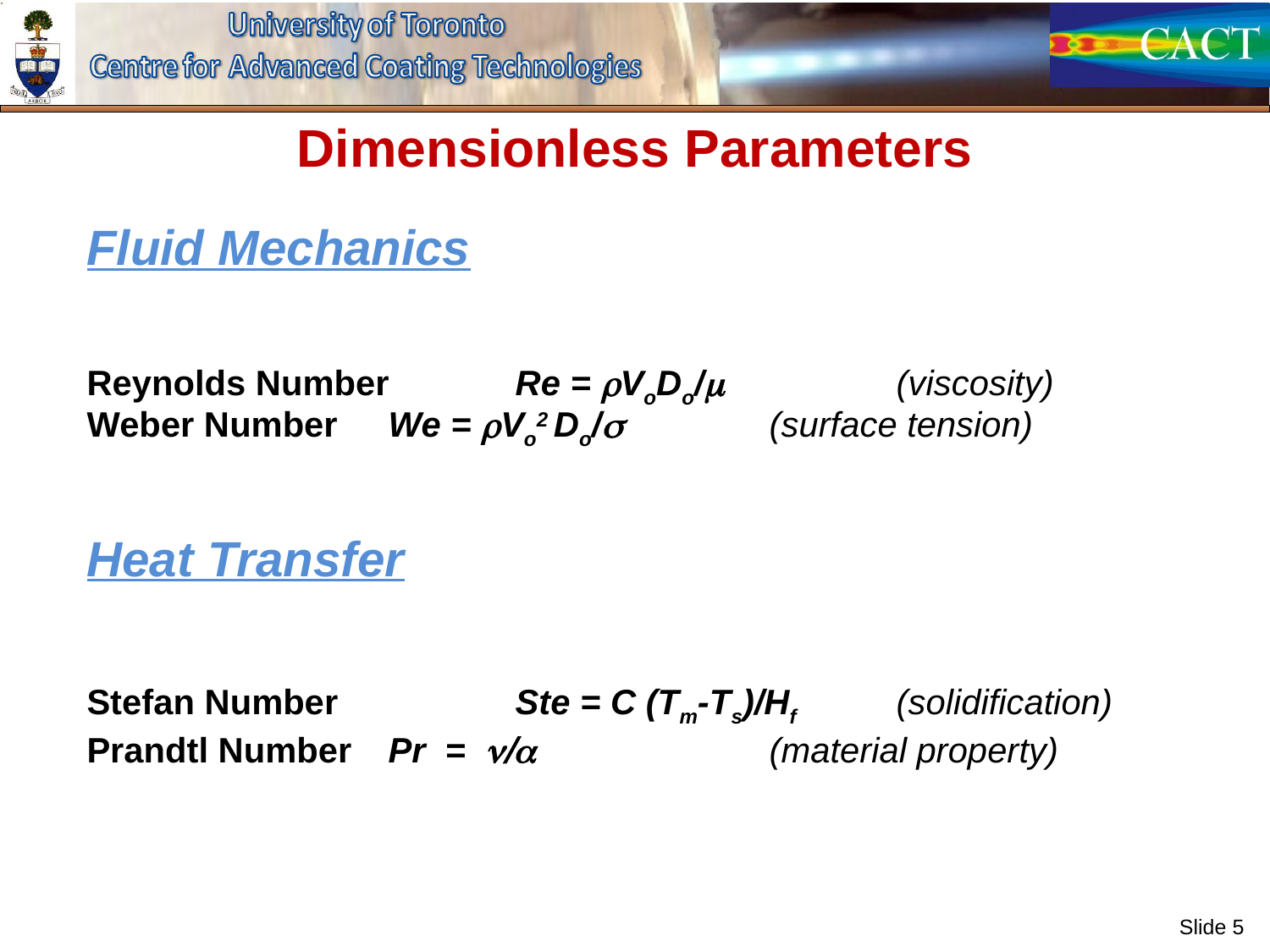

# Dimensionless Parameters
Fluid Mechanics

Reynolds Number 	Re = ρVoDo/μ		(viscosity)
Weber Number 	We = ρVo2 Do/σ		(surface tension)

Heat Transfer

Stefan Number		Ste = C (Tm-Ts)/Hf	(solidification)
Prandtl Number	Pr  =  ν/α		(material property)